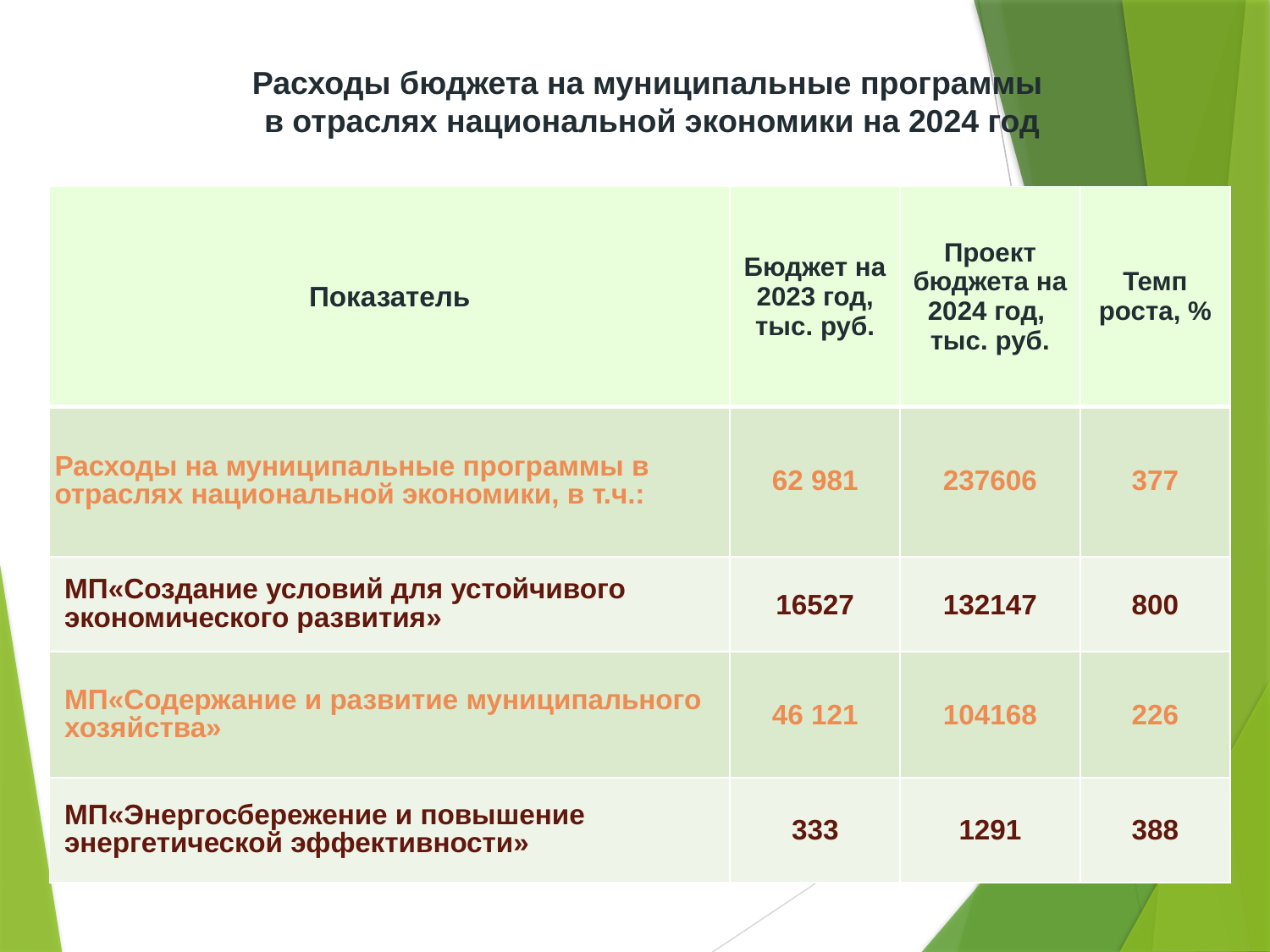

Расходы бюджета на муниципальные программы
в отраслях национальной экономики на 2024 год

| Показатель | Бюджет на 2023 год, тыс. руб. | Проект бюджета на 2024 год, тыс. руб. | Темп роста, % |
| --- | --- | --- | --- |
| Расходы на муниципальные программы в отраслях национальной экономики, в т.ч.: | 62 981 | 237606 | 377 |
| МП«Создание условий для устойчивого экономического развития» | 16527 | 132147 | 800 |
| МП«Содержание и развитие муниципального хозяйства» | 46 121 | 104168 | 226 |
| МП«Энергосбережение и повышение энергетической эффективности» | 333 | 1291 | 388 |